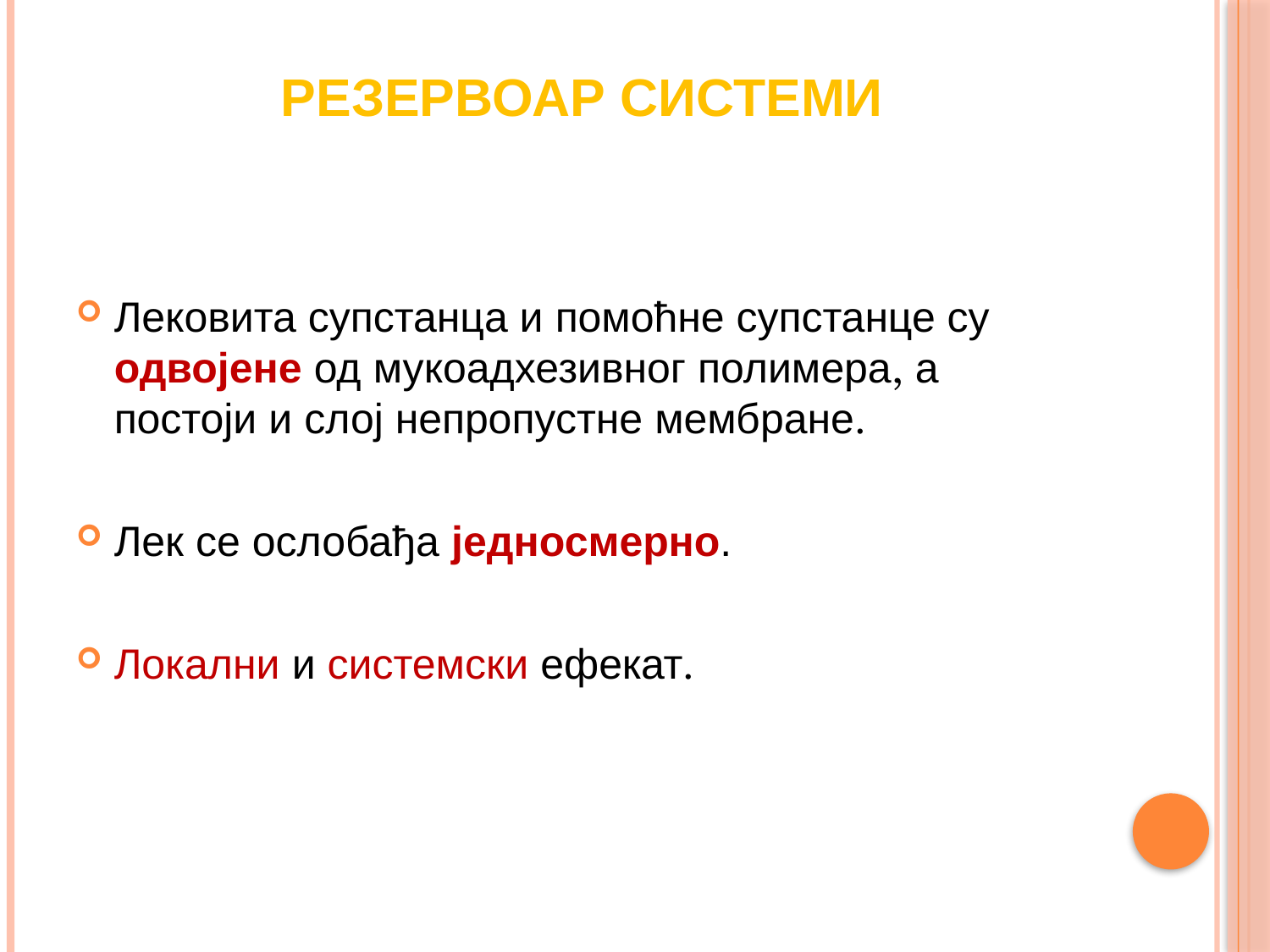

# Резервоар системи

Лековита супстанца и помоћне супстанце су одвојене од мукоадхезивног полимера, а постоји и слој непропустне мембране.

Лек се ослобађа једносмерно.

Локални и системски ефекат.